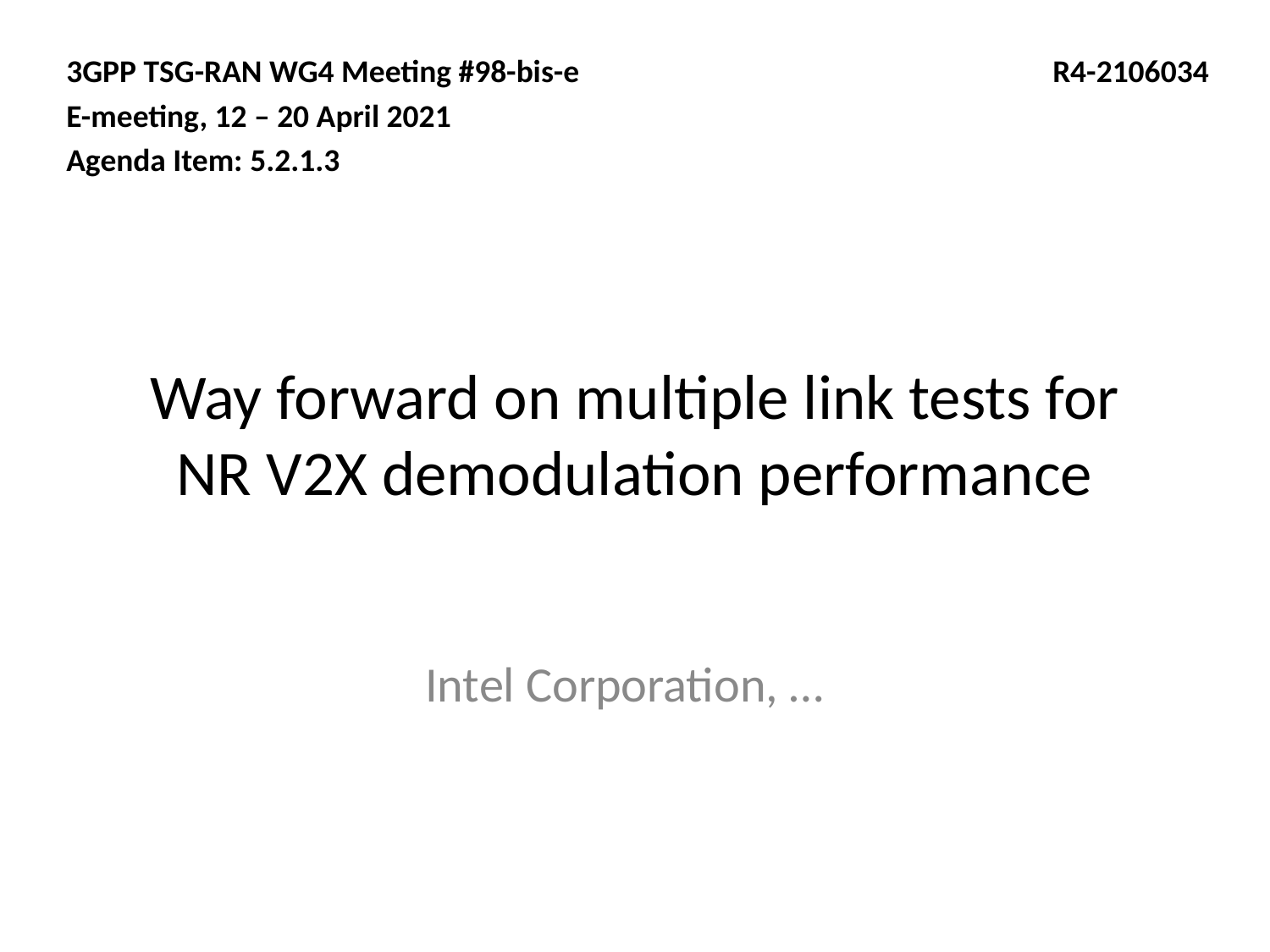

3GPP TSG-RAN WG4 Meeting #98-bis-e
E-meeting, 12 – 20 April 2021
Agenda Item: 5.2.1.3
R4-2106034
# Way forward on multiple link tests for NR V2X demodulation performance
Intel Corporation, …